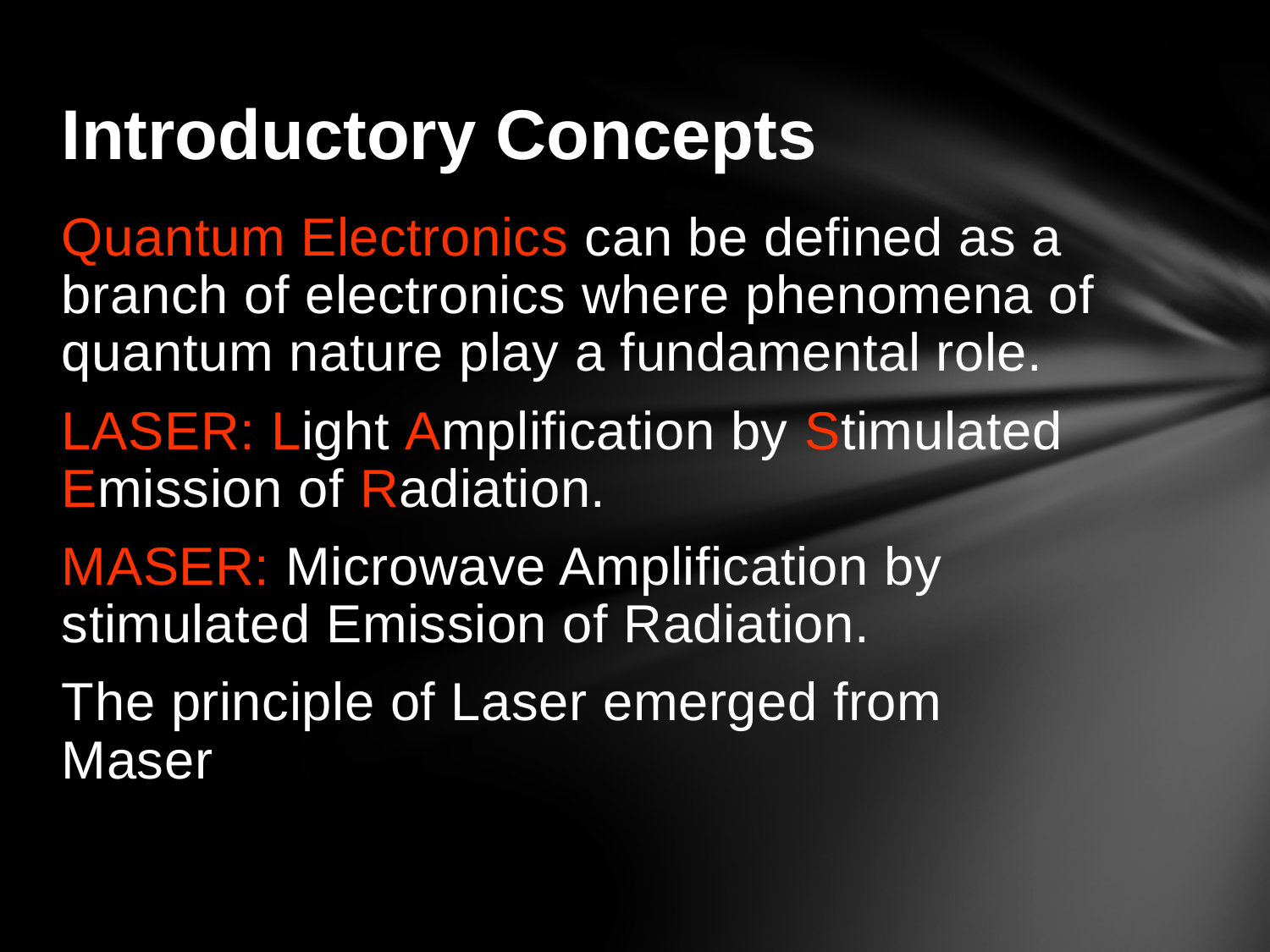

# Introductory Concepts
Quantum Electronics can be defined as a branch of electronics where phenomena of quantum nature play a fundamental role.
LASER: Light Amplification by Stimulated Emission of Radiation.
MASER: Microwave Amplification by stimulated Emission of Radiation.
The principle of Laser emerged from Maser